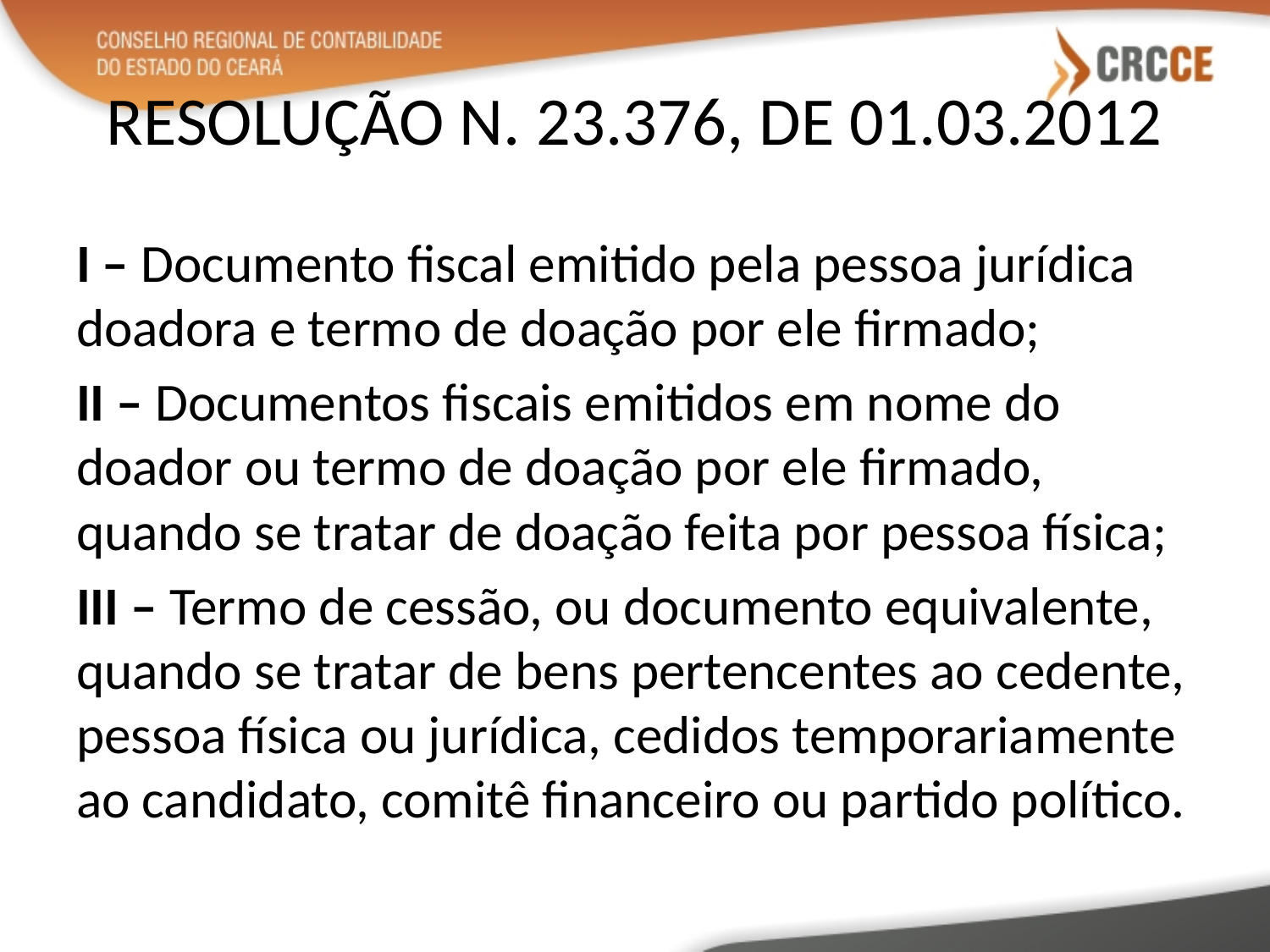

# RESOLUÇÃO N. 23.376, DE 01.03.2012
I – Documento fiscal emitido pela pessoa jurídica doadora e termo de doação por ele firmado;
II – Documentos fiscais emitidos em nome do doador ou termo de doação por ele firmado, quando se tratar de doação feita por pessoa física;
III – Termo de cessão, ou documento equivalente, quando se tratar de bens pertencentes ao cedente, pessoa física ou jurídica, cedidos temporariamente ao candidato, comitê financeiro ou partido político.